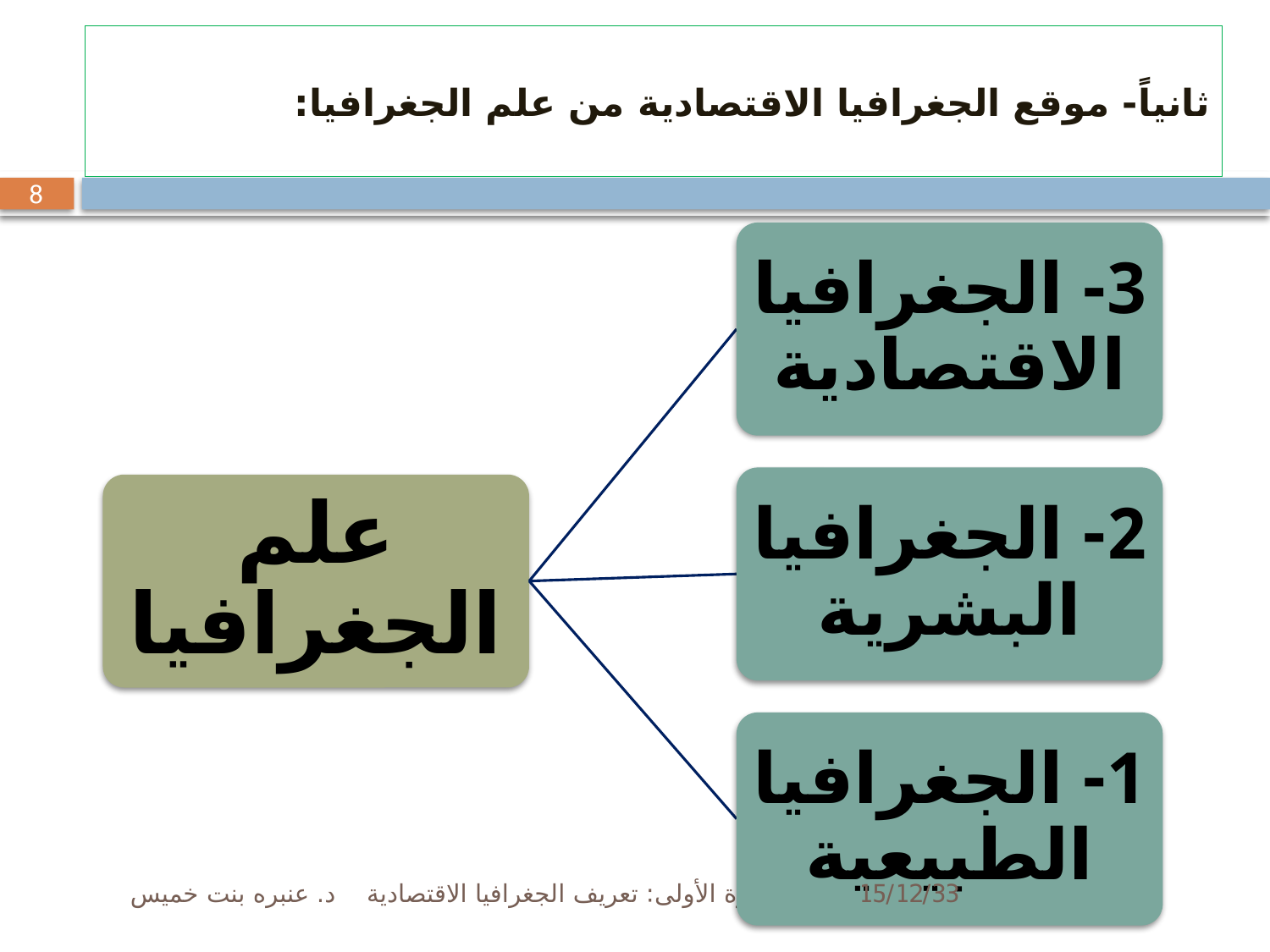

# ثانياً- موقع الجغرافيا الاقتصادية من علم الجغرافيا:
8
علم الجغرافيا

3- الجغرافيا الاقتصادية

2- الجغرافيا البشرية

1- الجغرافيا الطبيعية
المحاضرة الأولى: تعريف الجغرافيا الاقتصادية    د. عنبره بنت خميس
15/12/33